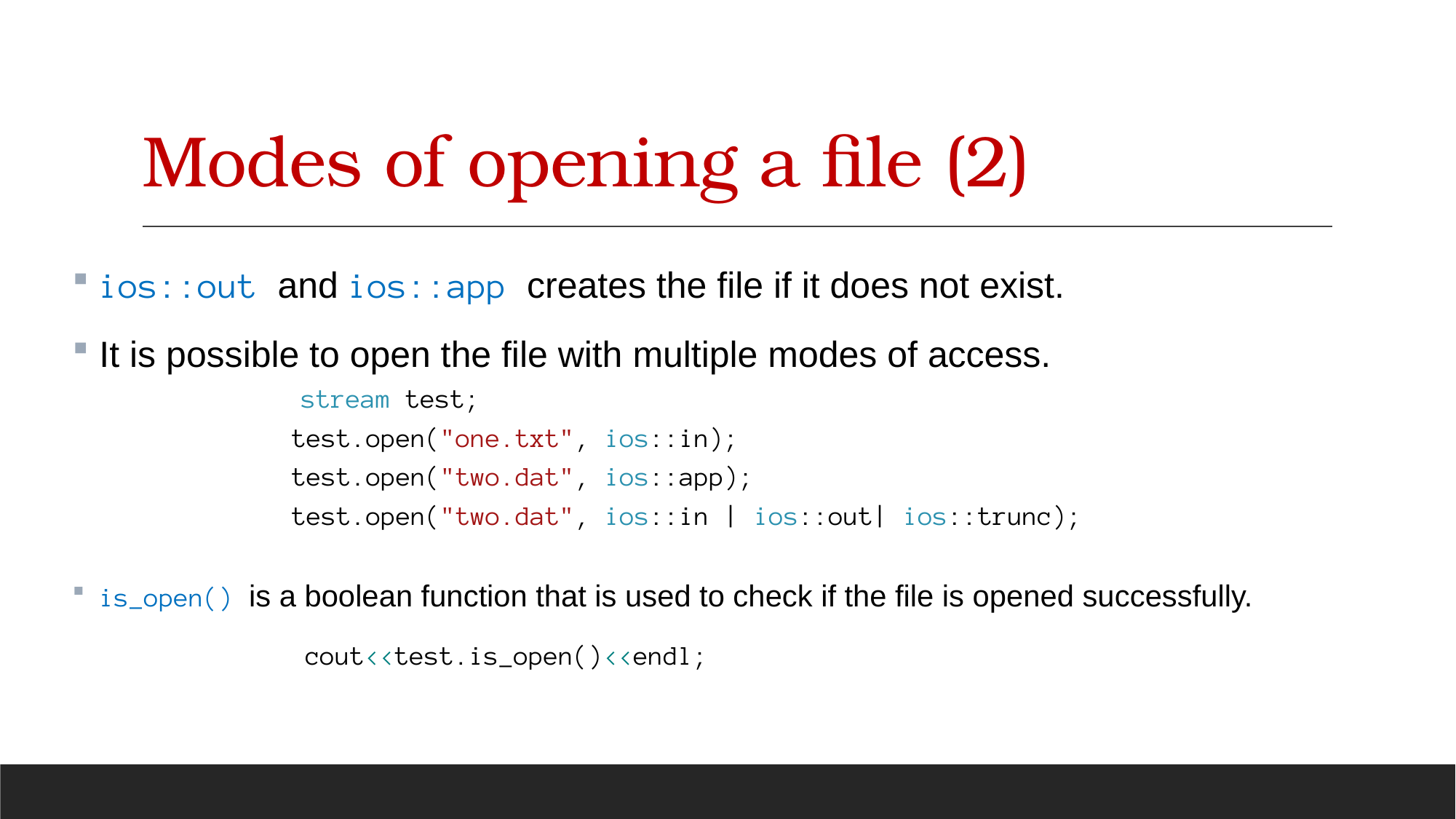

# Modes of opening a file (2)
 ios::out and ios::app creates the file if it does not exist.
 It is possible to open the file with multiple modes of access.
		stream test;
              test.open("one.txt", ios::in);
              test.open("two.dat", ios::app);
              test.open("two.dat", ios::in | ios::out| ios::trunc);

 is_open() is a boolean function that is used to check if the file is opened successfully.
		 cout<<test.is_open()<<endl;